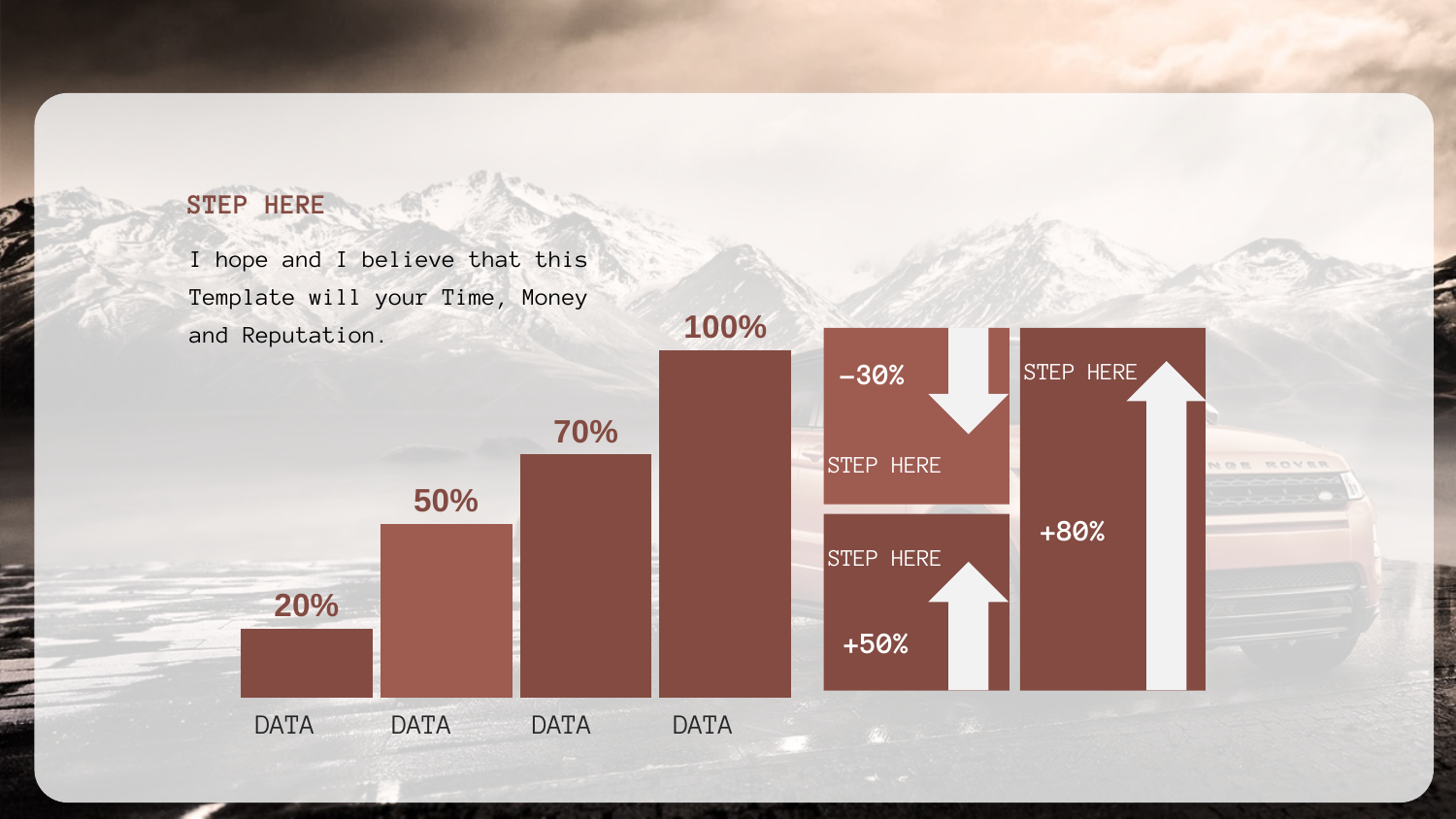

#

STEP HERE
I hope and I believe that this Template will your Time, Money and Reputation.

### Chart

| Category | Rendering Engine |
|---|---|
| IE5 | 0.2 |
| IE7 | 0.5 |
| IE8 | 0.7 |
| IE9 | 1.0 |
STEP HERE

STEP HERE

-30%

+80%

STEP HERE

+50%
DATA
DATA
DATA
DATA